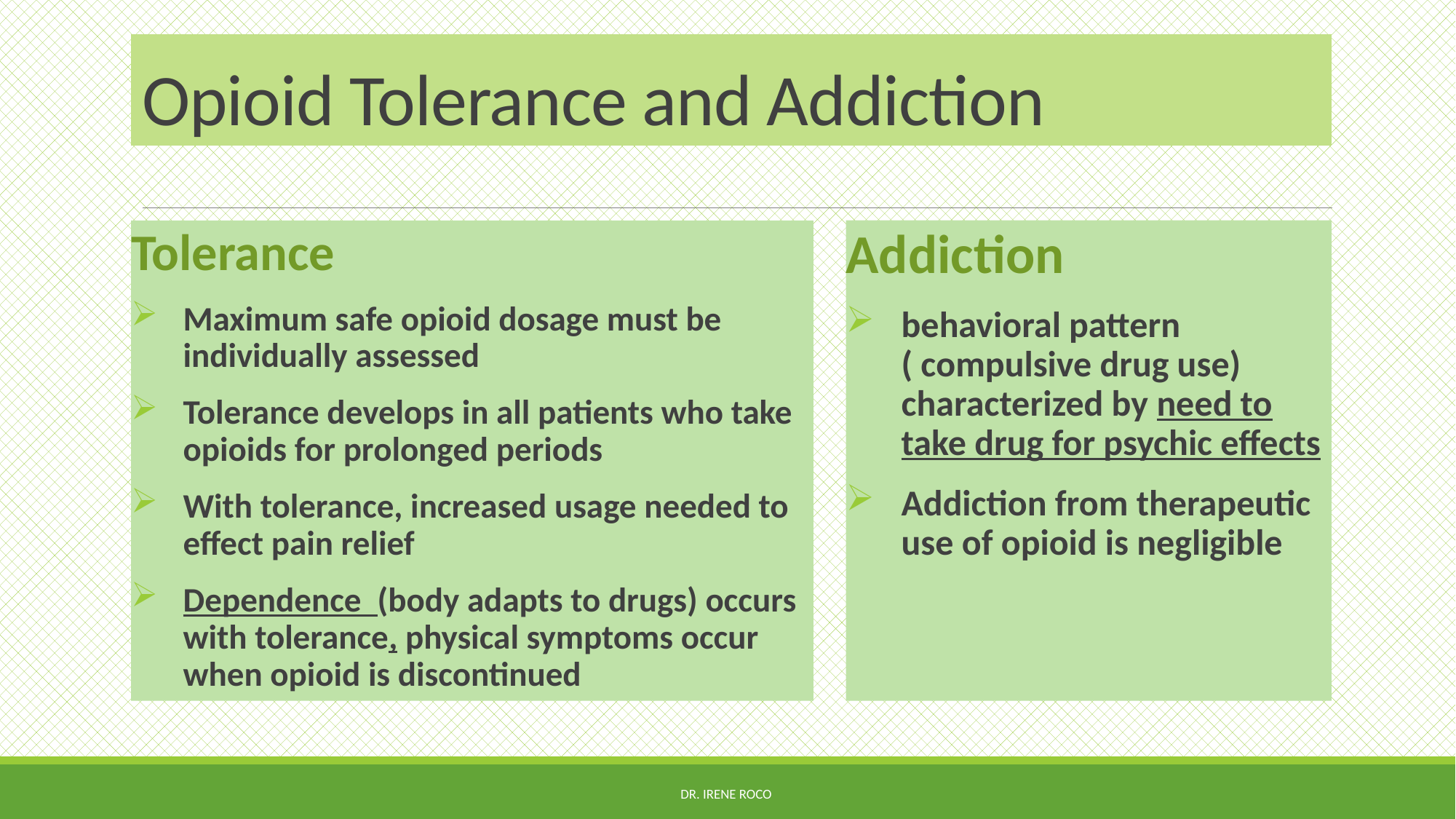

# Opioid Tolerance and Addiction
Tolerance
Maximum safe opioid dosage must be individually assessed
Tolerance develops in all patients who take opioids for prolonged periods
With tolerance, increased usage needed to effect pain relief
Dependence  (body adapts to drugs) occurs with tolerance, physical symptoms occur when opioid is discontinued

Addiction
behavioral pattern ( compulsive drug use)  characterized by need to take drug for psychic effects
Addiction from therapeutic use of opioid is negligible

Dr. Irene Roco